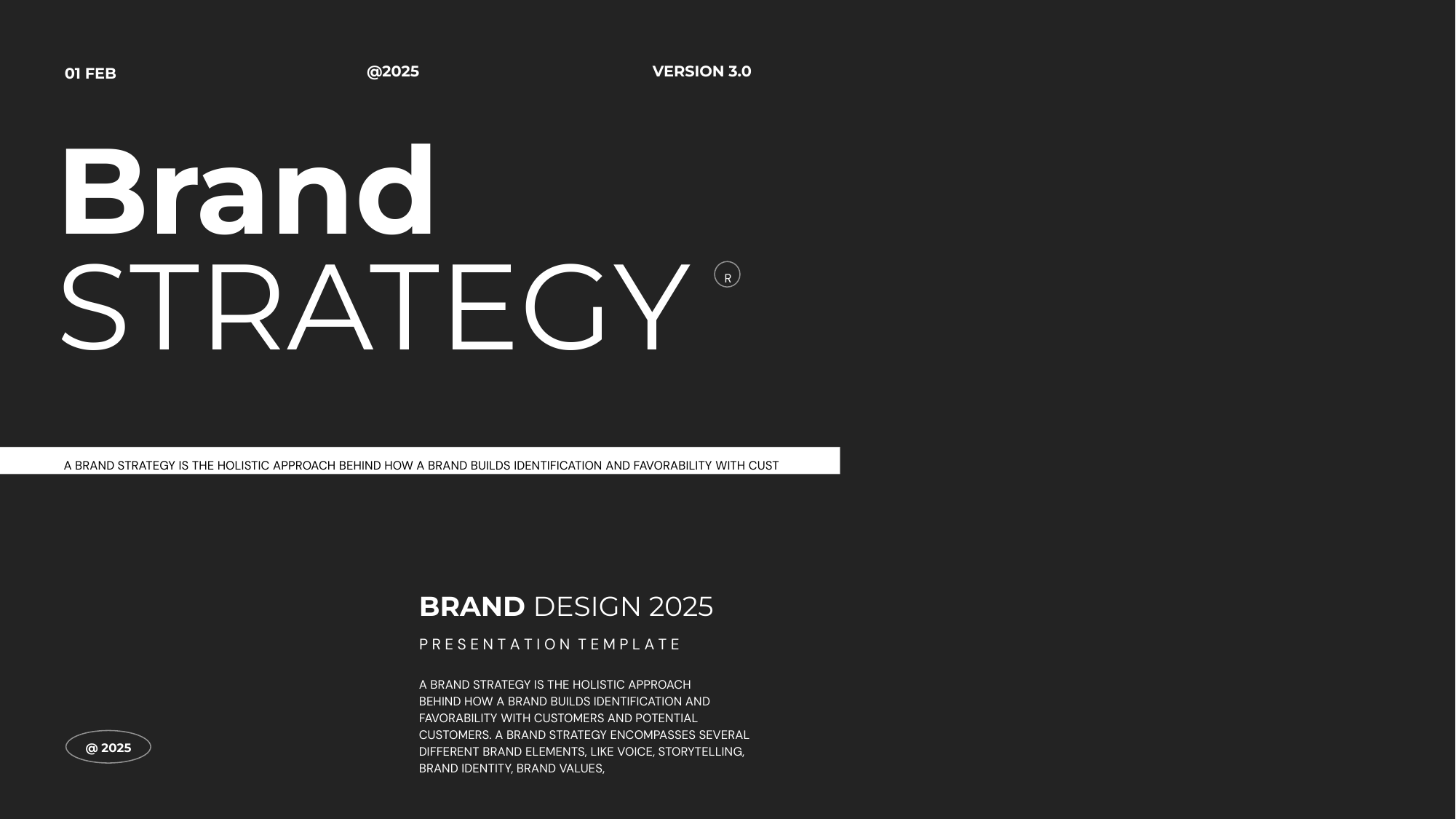

@2025
VERSION 3.0
01 FEB
Brand
STRATEGY
R

A BRAND STRATEGY IS THE HOLISTIC APPROACH BEHIND HOW A BRAND BUILDS IDENTIFICATION AND FAVORABILITY WITH CUST
BRAND DESIGN 2025
P R E S E N T A T I O N  T E M P L A T E
A BRAND STRATEGY IS THE HOLISTIC APPROACH
BEHIND HOW A BRAND BUILDS IDENTIFICATION AND FAVORABILITY WITH CUSTOMERS AND POTENTIAL CUSTOMERS. A BRAND STRATEGY ENCOMPASSES SEVERAL DIFFERENT BRAND ELEMENTS, LIKE VOICE, STORYTELLING, BRAND IDENTITY, BRAND VALUES,

@ 2025